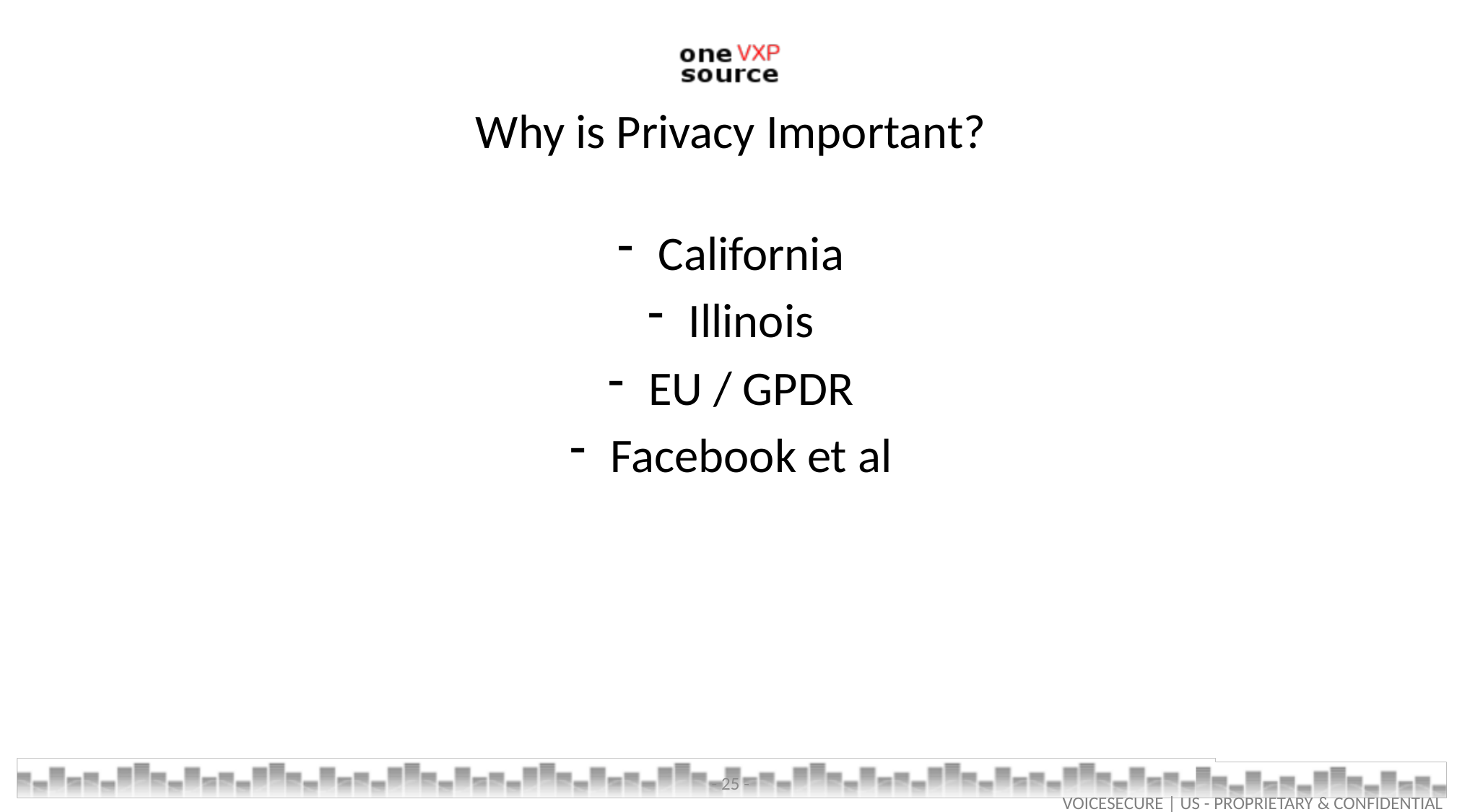

# Why is Privacy Important?

California
Illinois
EU / GPDR
Facebook et al

- 25 -
VOICESECURE | US - PROPRIETARY & CONFIDENTIAL